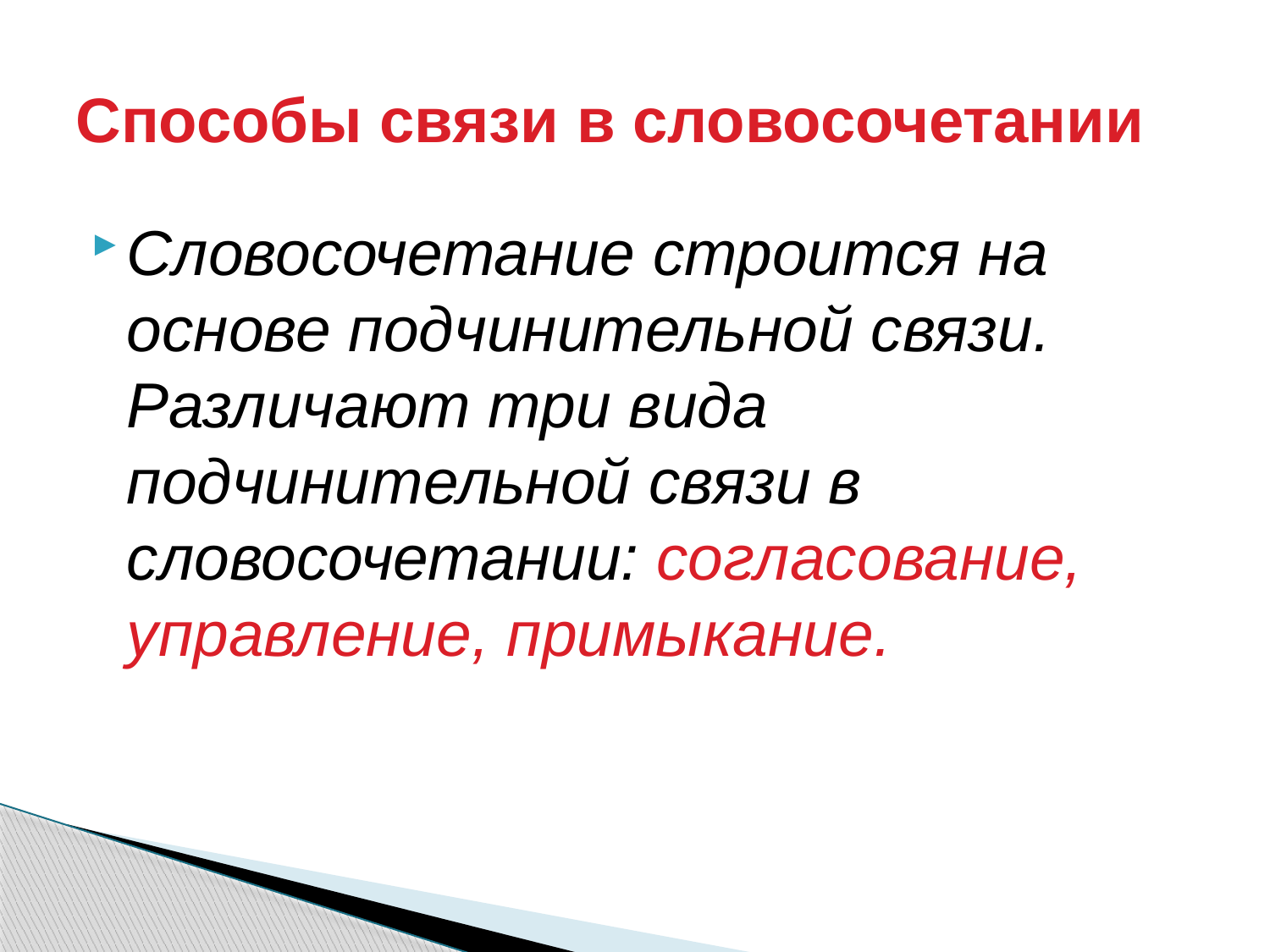

# Способы связи в словосочетании
Словосочетание строится на основе подчинительной связи. Различают три вида подчинительной связи в словосочетании: согласование, управление, примыкание.